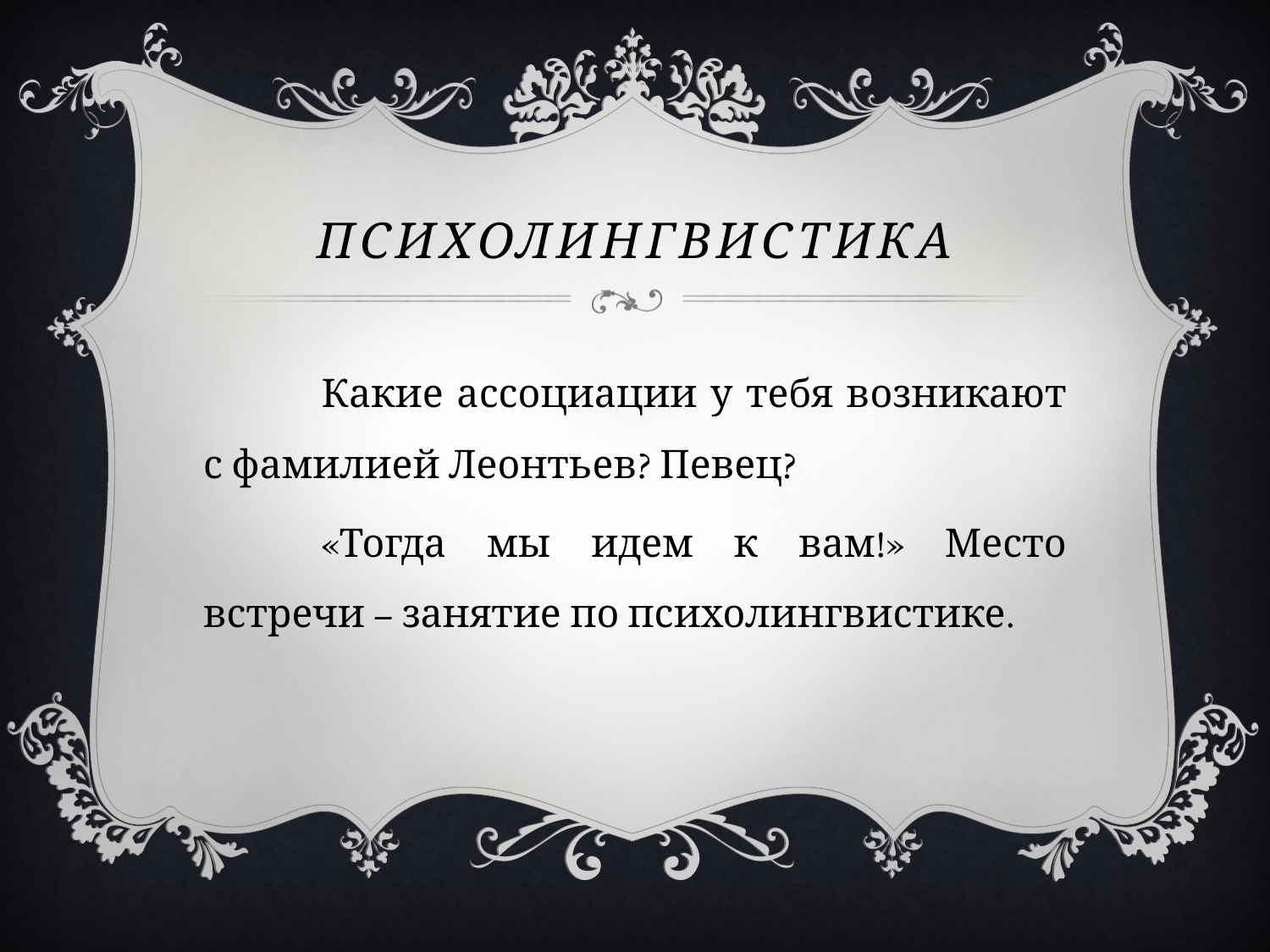

# психолингвистика
	Какие ассоциации у тебя возникают с фамилией Леонтьев? Певец?
	«Тогда мы идем к вам!» Место встречи – занятие по психолингвистике.